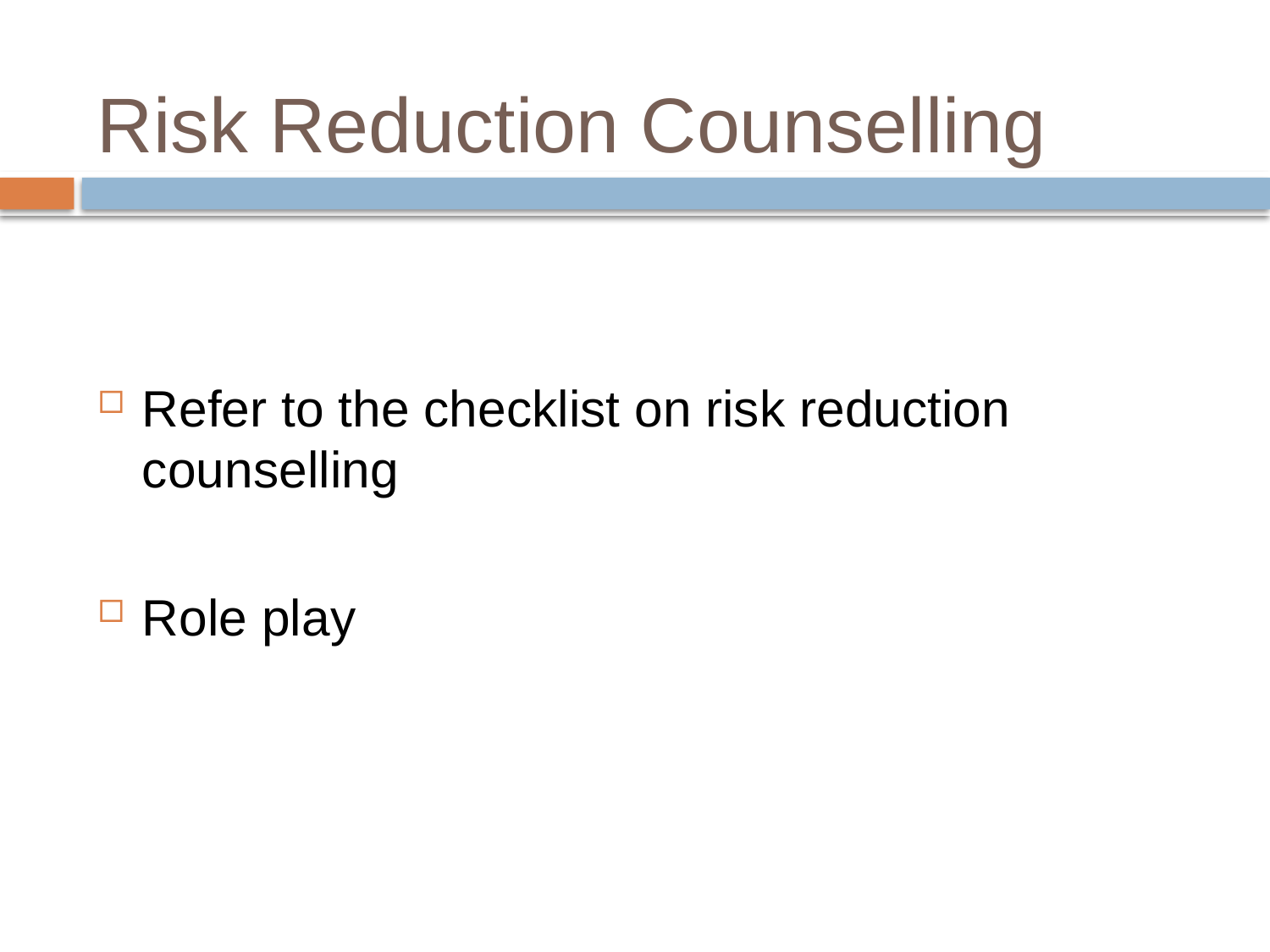

# Risk Reduction Counselling

Refer to the checklist on risk reduction counselling

Role play